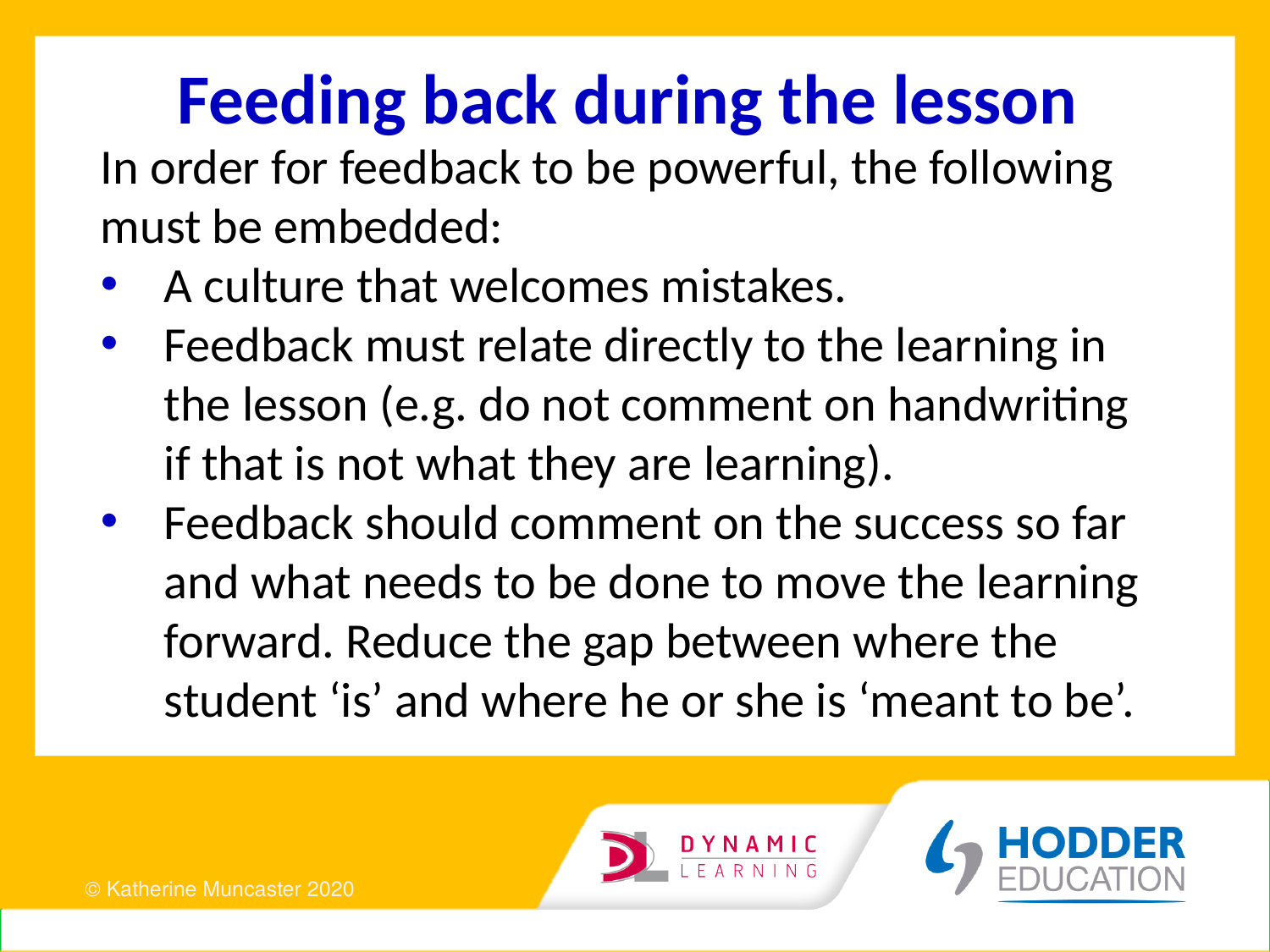

# Feeding back during the lesson
In order for feedback to be powerful, the following must be embedded:
A culture that welcomes mistakes.
Feedback must relate directly to the learning in the lesson (e.g. do not comment on handwriting if that is not what they are learning).
Feedback should comment on the success so far and what needs to be done to move the learning forward. Reduce the gap between where the student ‘is’ and where he or she is ‘meant to be’.